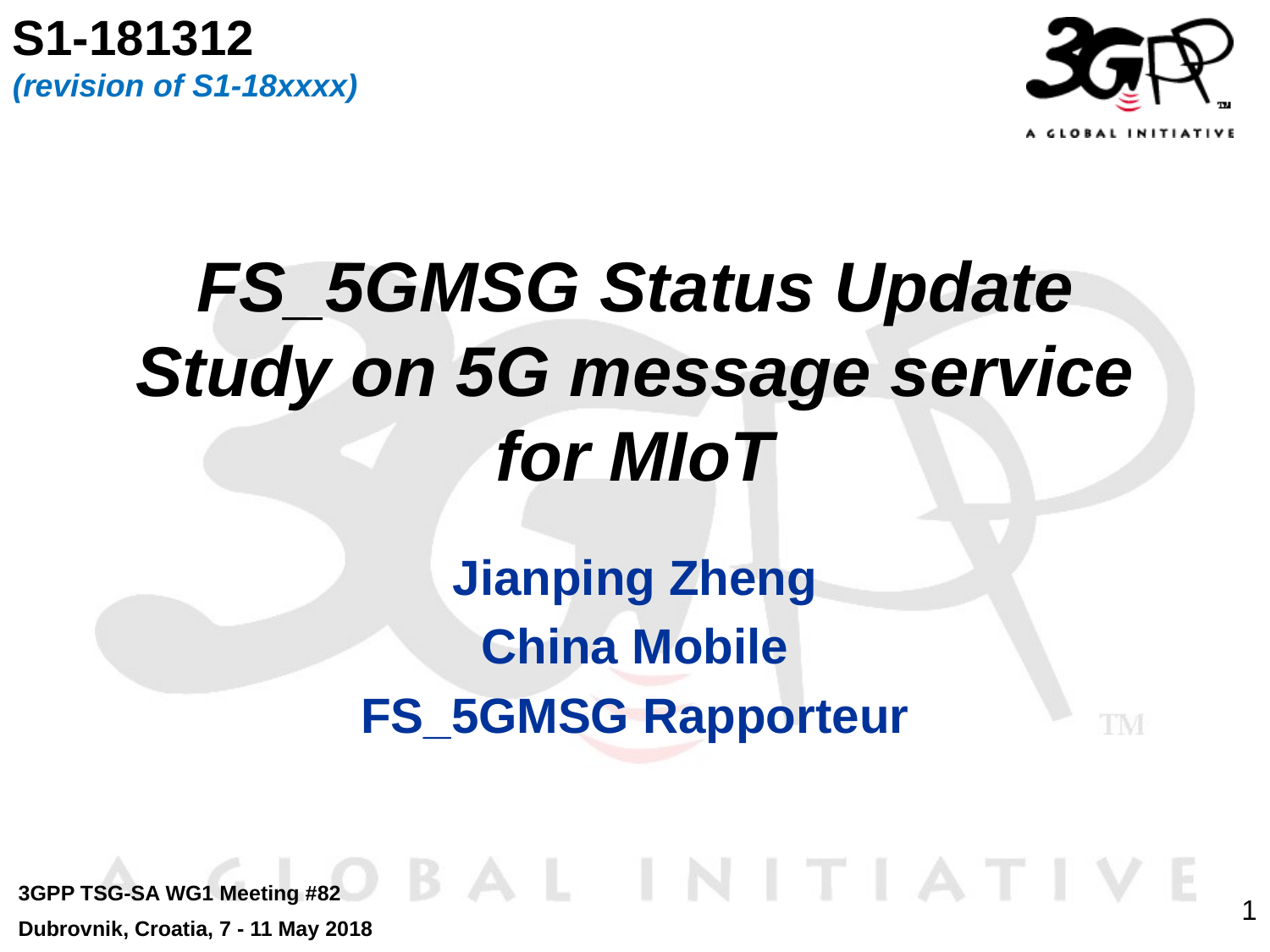

S1-181312
(revision of S1-18xxxx)
# FS_5GMSG Status Update Study on 5G message service for MIoT
Jianping Zheng
China Mobile
FS_5GMSG Rapporteur
3GPP TSG-SA WG1 Meeting #82
Dubrovnik, Croatia, 7 - 11 May 2018
1